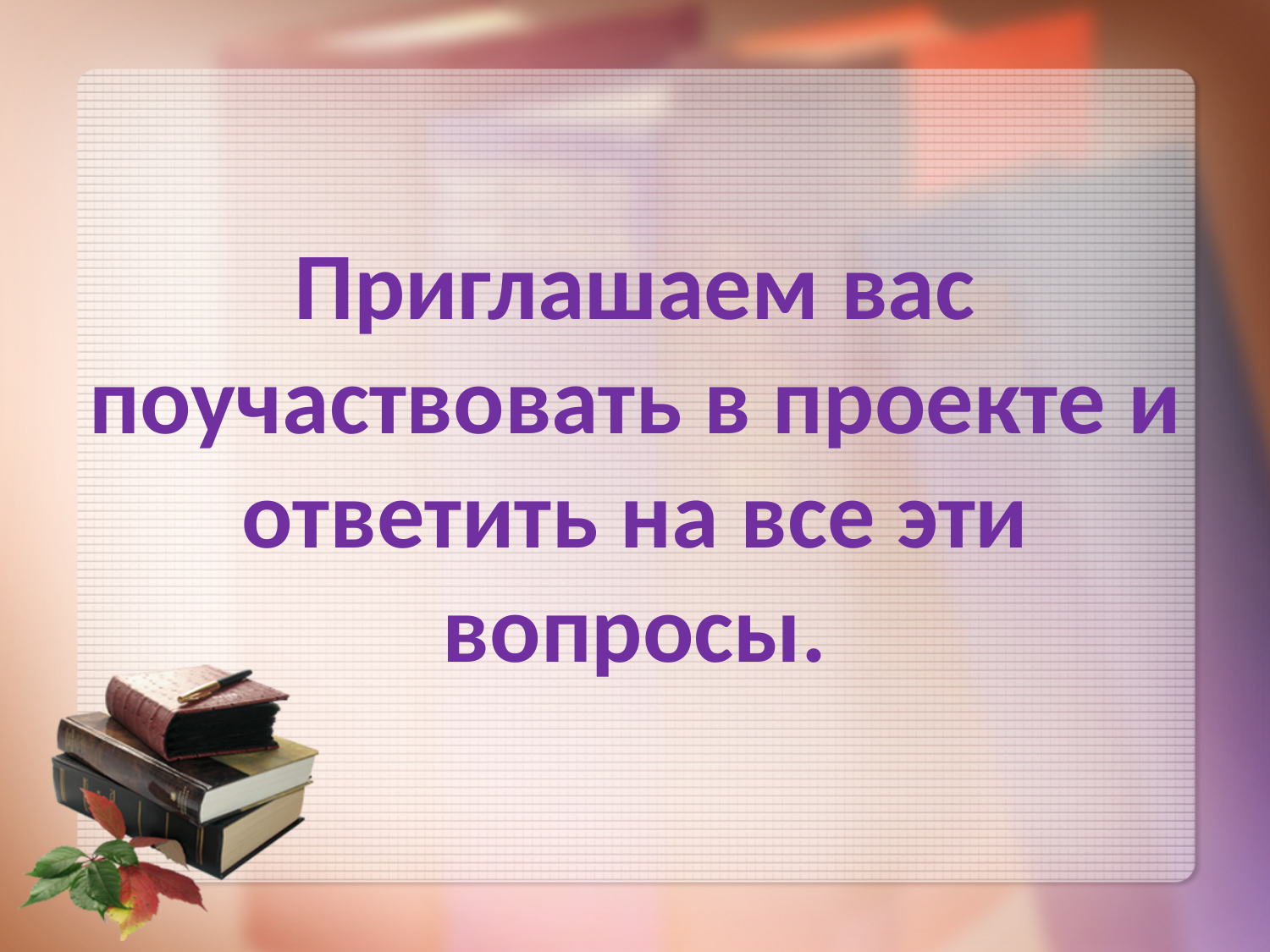

# Приглашаем вас поучаствовать в проекте и ответить на все эти вопросы.